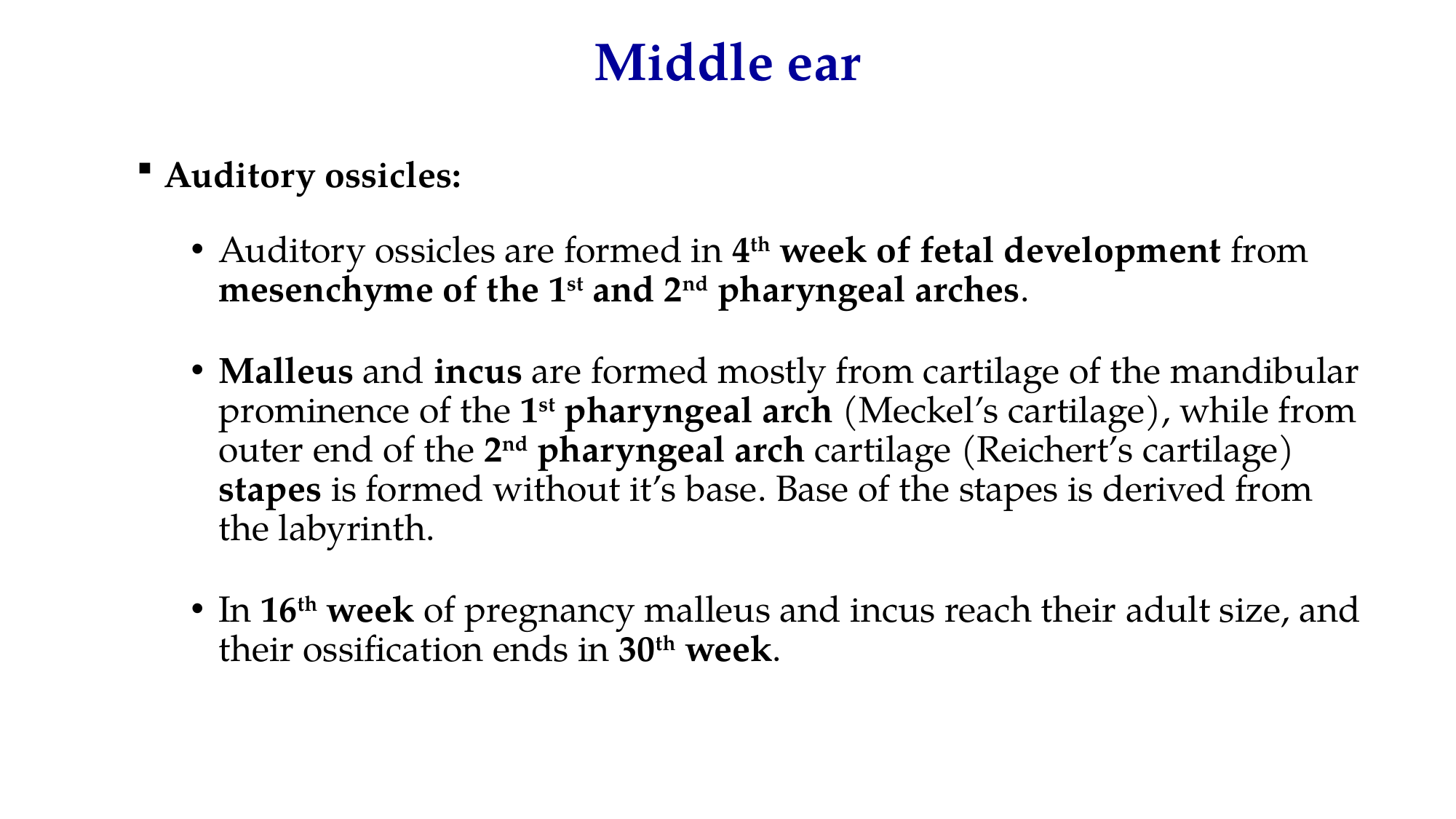

Middle ear
Auditory ossicles:

Auditory ossicles are formed in 4th week of fetal development from mesenchyme of the 1st and 2nd pharyngeal arches.

Malleus and incus are formed mostly from cartilage of the mandibular prominence of the 1st pharyngeal arch (Meckel’s cartilage), while from outer end of the 2nd pharyngeal arch cartilage (Reichert’s cartilage) stapes is formed without it’s base. Base of the stapes is derived from the labyrinth.

In 16th week of pregnancy malleus and incus reach their adult size, and their ossification ends in 30th week.